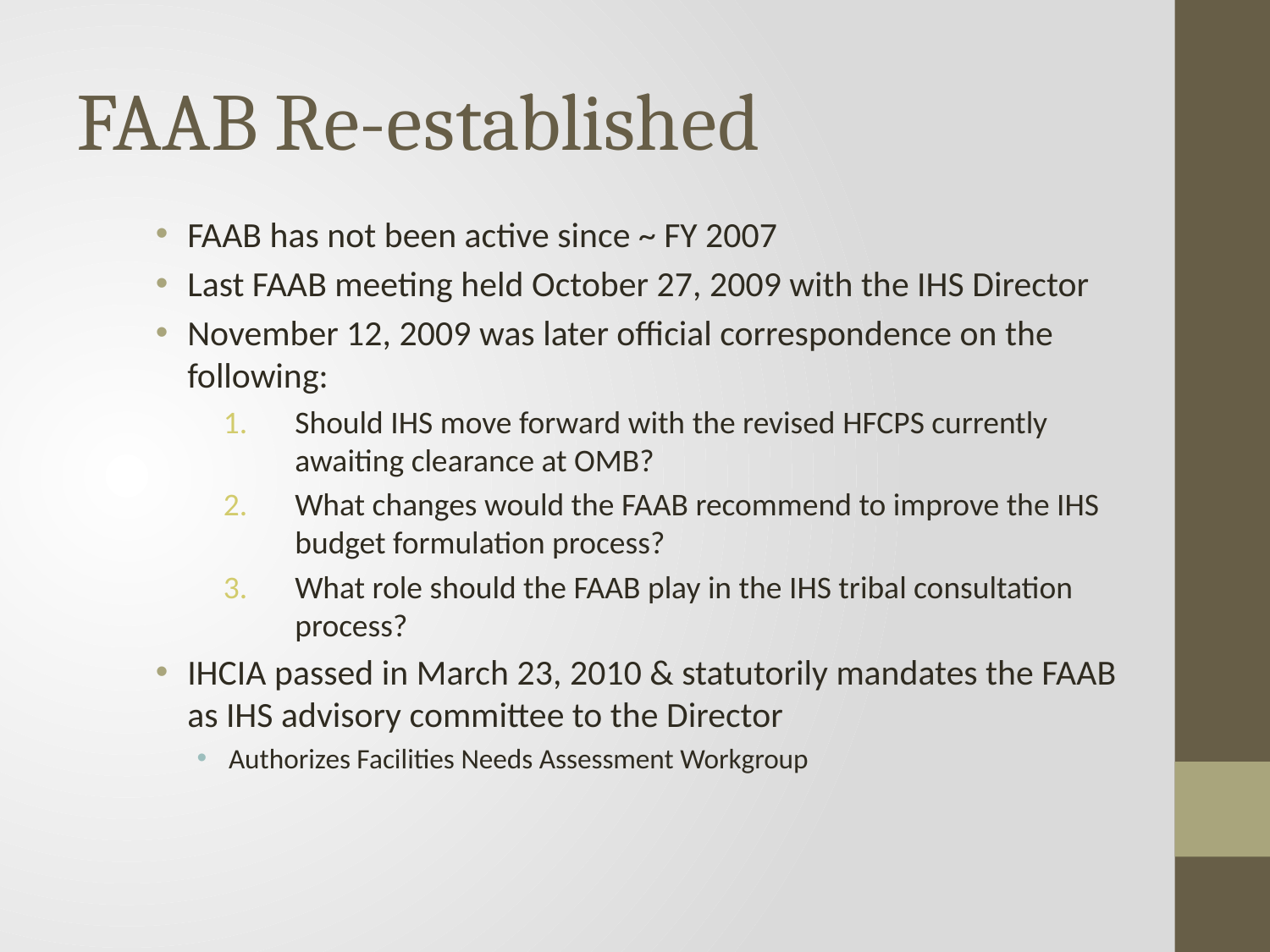

# FAAB Re-established
FAAB has not been active since ~ FY 2007
Last FAAB meeting held October 27, 2009 with the IHS Director
November 12, 2009 was later official correspondence on the following:
Should IHS move forward with the revised HFCPS currently awaiting clearance at OMB?
What changes would the FAAB recommend to improve the IHS budget formulation process?
What role should the FAAB play in the IHS tribal consultation process?
IHCIA passed in March 23, 2010 & statutorily mandates the FAAB as IHS advisory committee to the Director
Authorizes Facilities Needs Assessment Workgroup